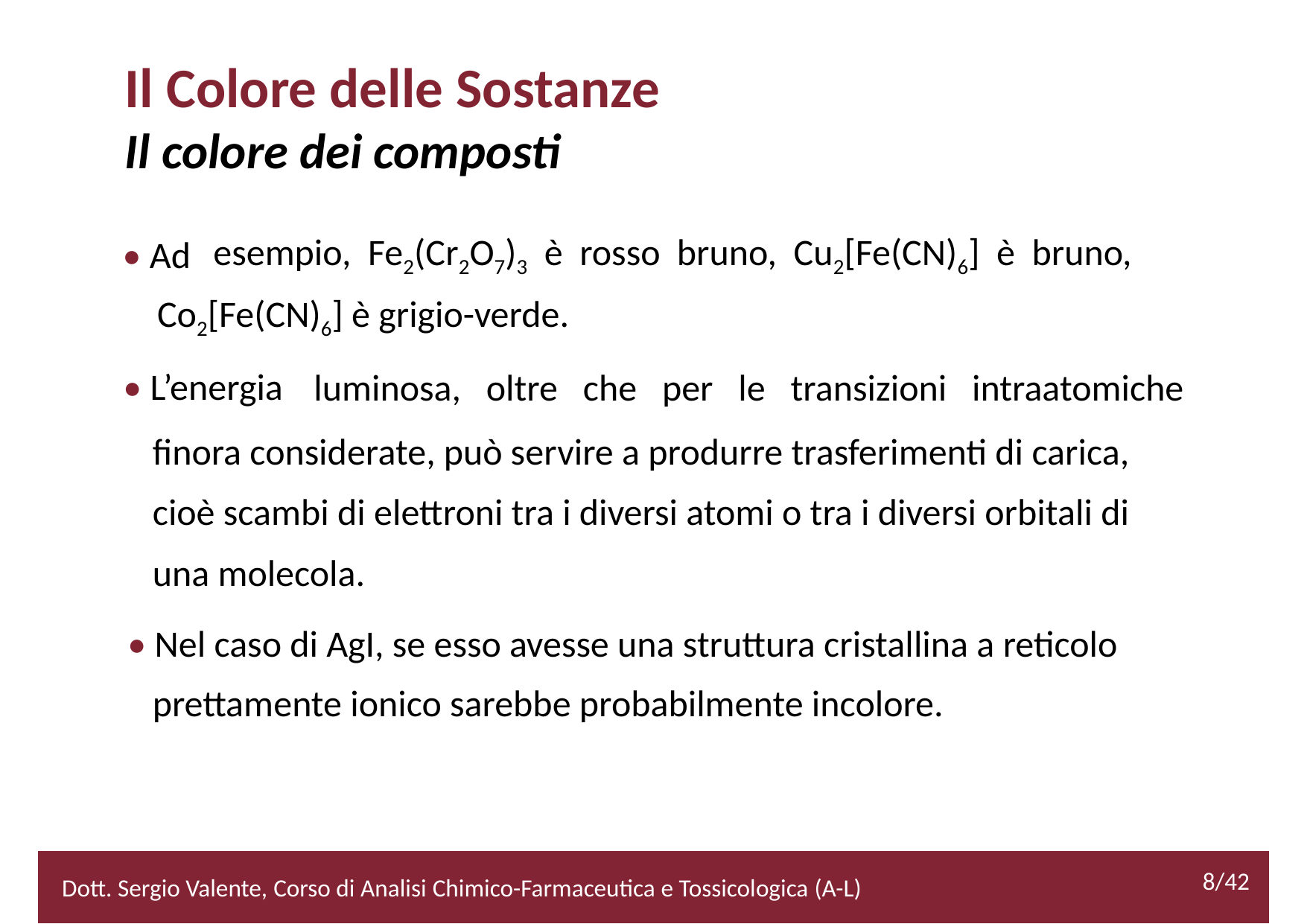

Il Colore delle Sostanze
Il colore dei composti
• Ad
esempio,  Fe2(Cr2O7)3  è  rosso  bruno,  Cu2[Fe(CN)6]  è  bruno,
Co2[Fe(CN)6] è grigio-verde.
• L’energia
luminosa,   oltre   che   per   le   transizioni   intraatomiche
		finora considerate, può servire a produrre trasferimenti di carica,

		cioè scambi di elettroni tra i diversi atomi o tra i diversi orbitali di

		una molecola.

• Nel caso di AgI, se esso avesse una struttura cristallina a reticolo

		prettamente ionico sarebbe probabilmente incolore.

			8/42
2/52

8/42
Dott. Sergio Valente, Corso di Analisi Chimico-Farmaceutica e Tossicologica (A-L)